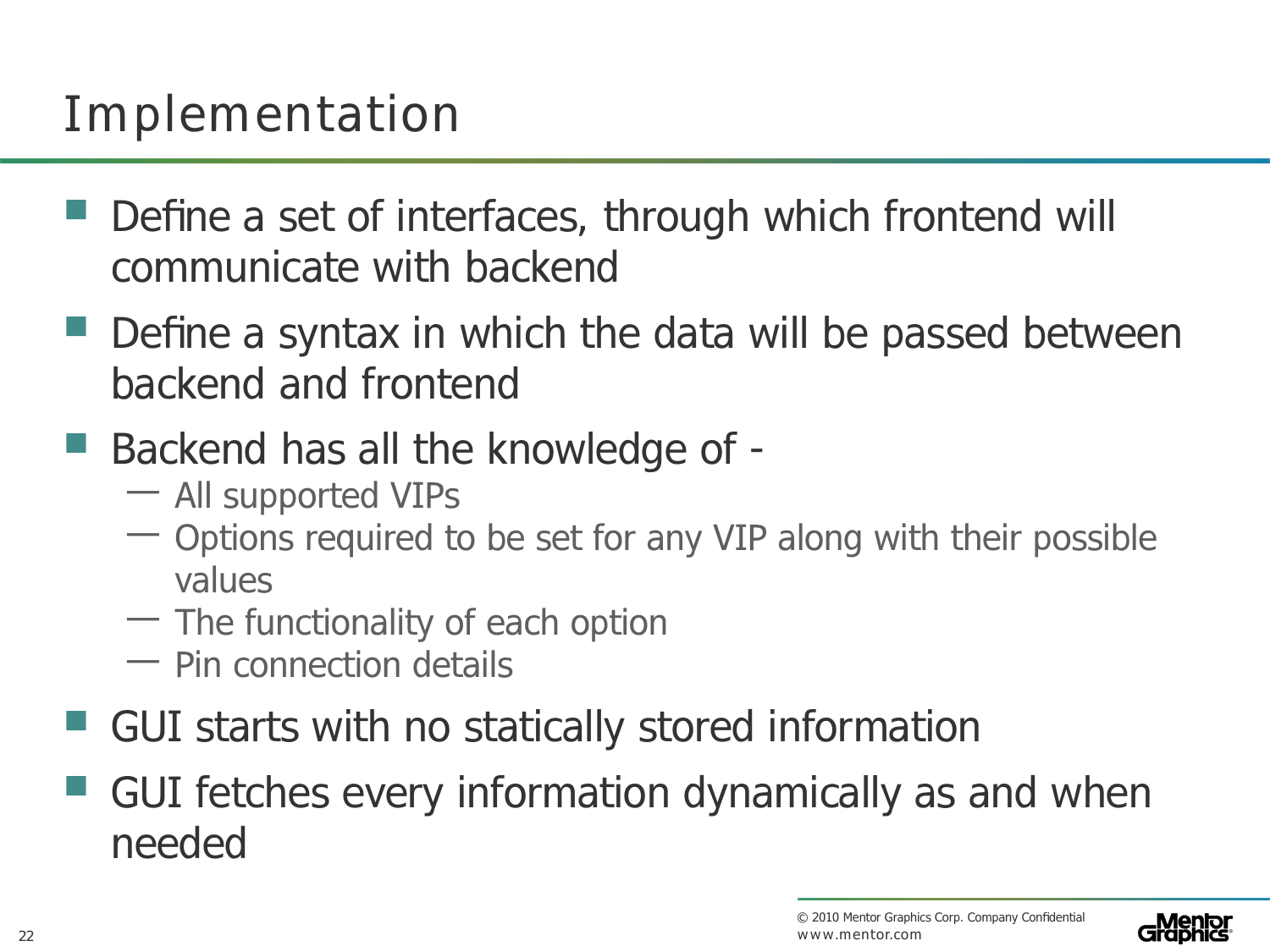

# Implementation
Define a set of interfaces, through which frontend will communicate with backend
Define a syntax in which the data will be passed between backend and frontend
Backend has all the knowledge of -
All supported VIPs
Options required to be set for any VIP along with their possible values
The functionality of each option
Pin connection details
GUI starts with no statically stored information
GUI fetches every information dynamically as and when needed

22